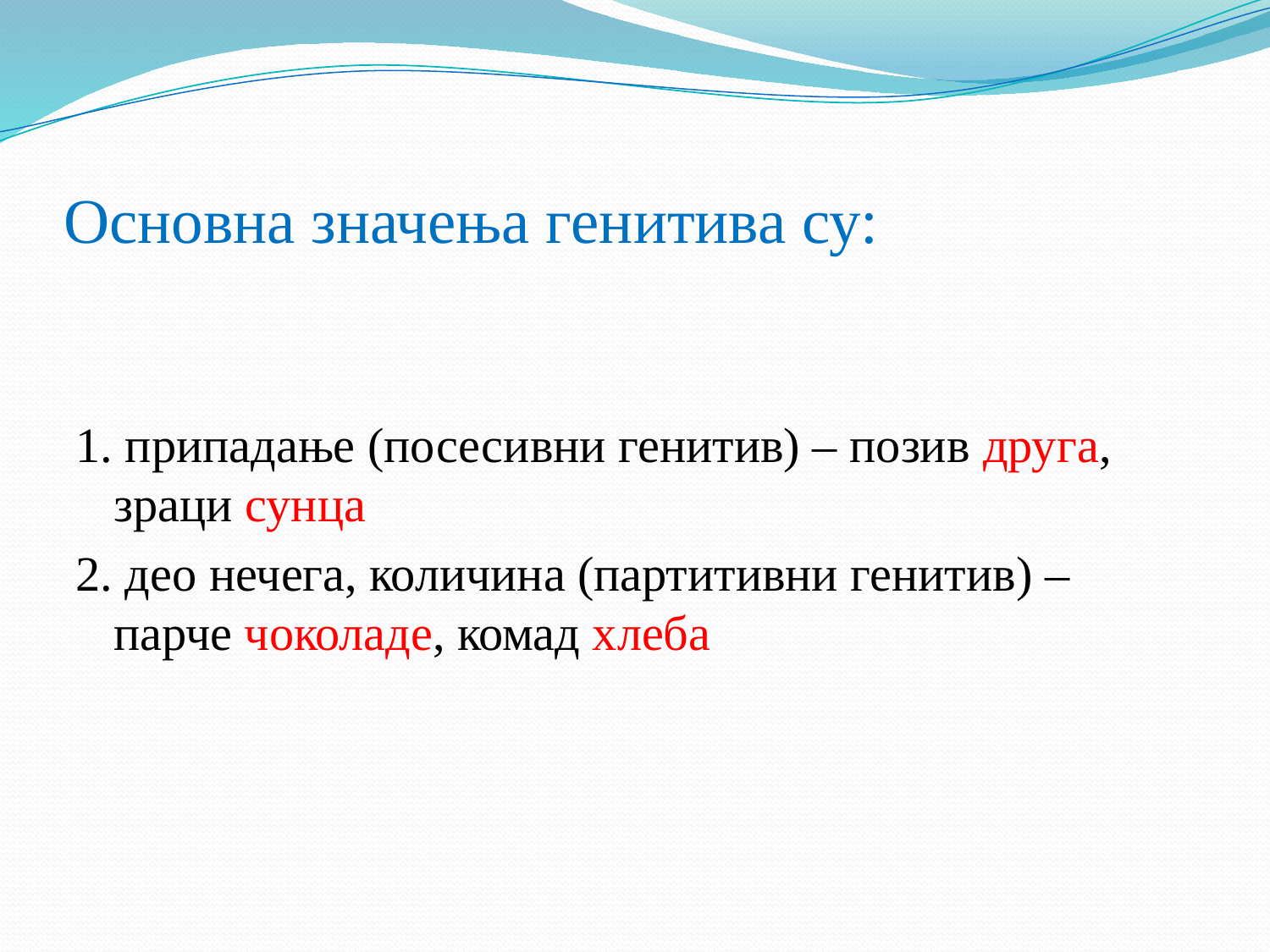

# Основна значења генитива су:

1. припадање (посесивни генитив) – позив друга, зраци сунца
2. део нечега, количина (партитивни генитив) – парче чоколаде, комад хлеба